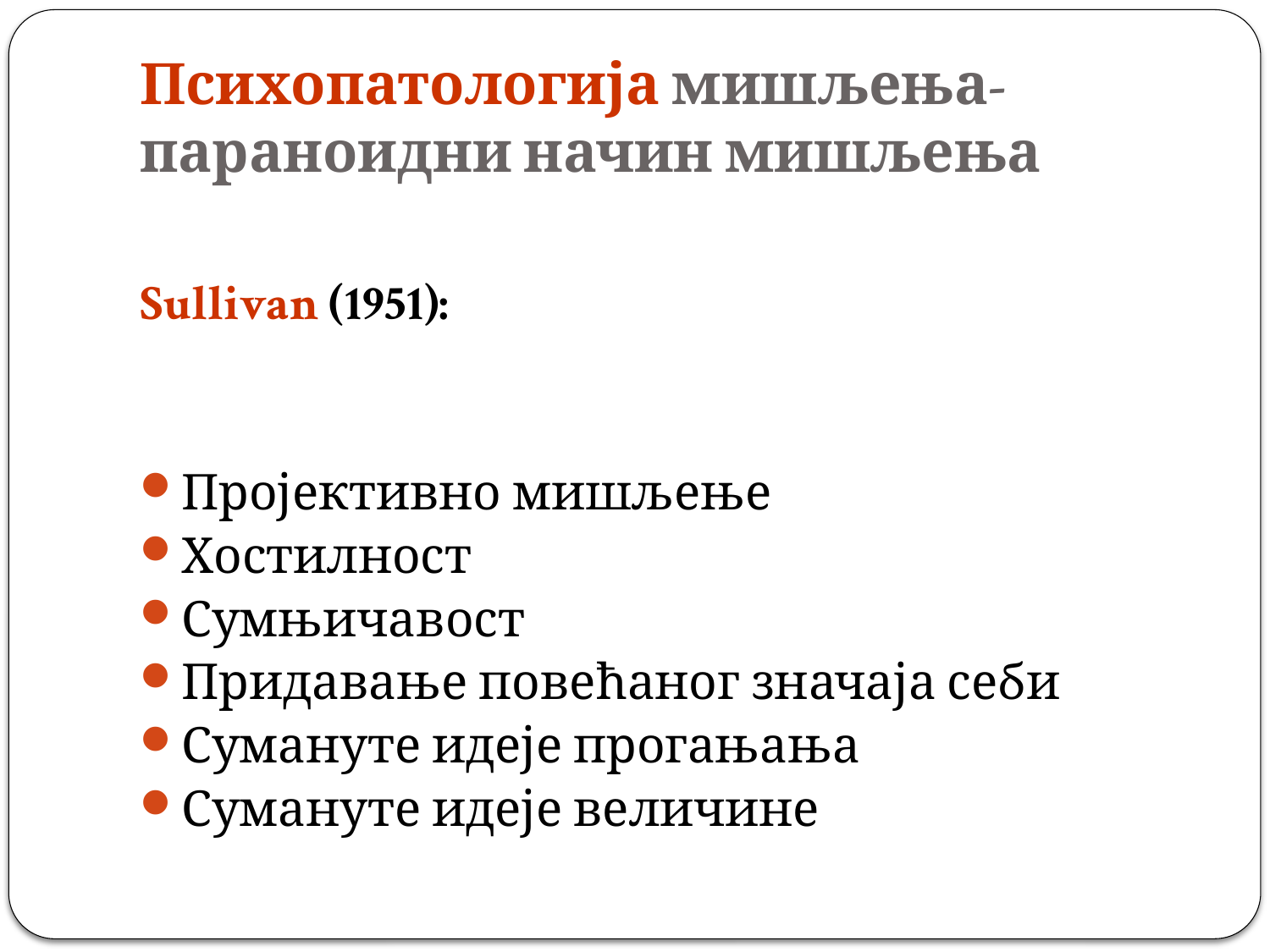

# Психопатологија мишљења- параноидни начин мишљења

Sullivan (1951):

Пројективно мишљење
Хостилност
Сумњичавост
Придавање повећаног значаја себи
Сумануте идеје прогањања
Сумануте идеје величине